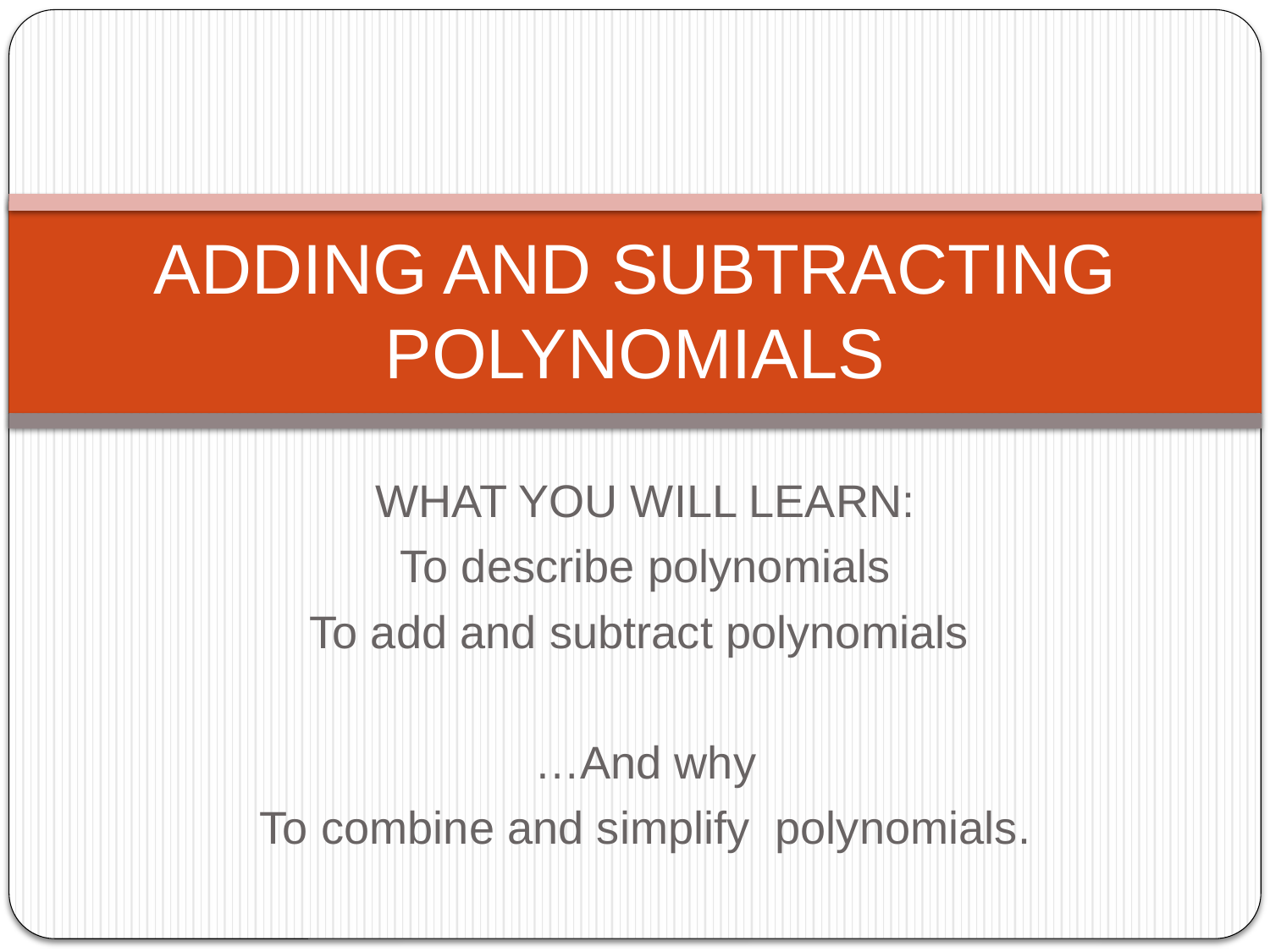

# ADDING AND SUBTRACTING POLYNOMIALS
WHAT YOU WILL LEARN:
To describe polynomials
To add and subtract polynomials

…And why
To combine and simplify  polynomials.